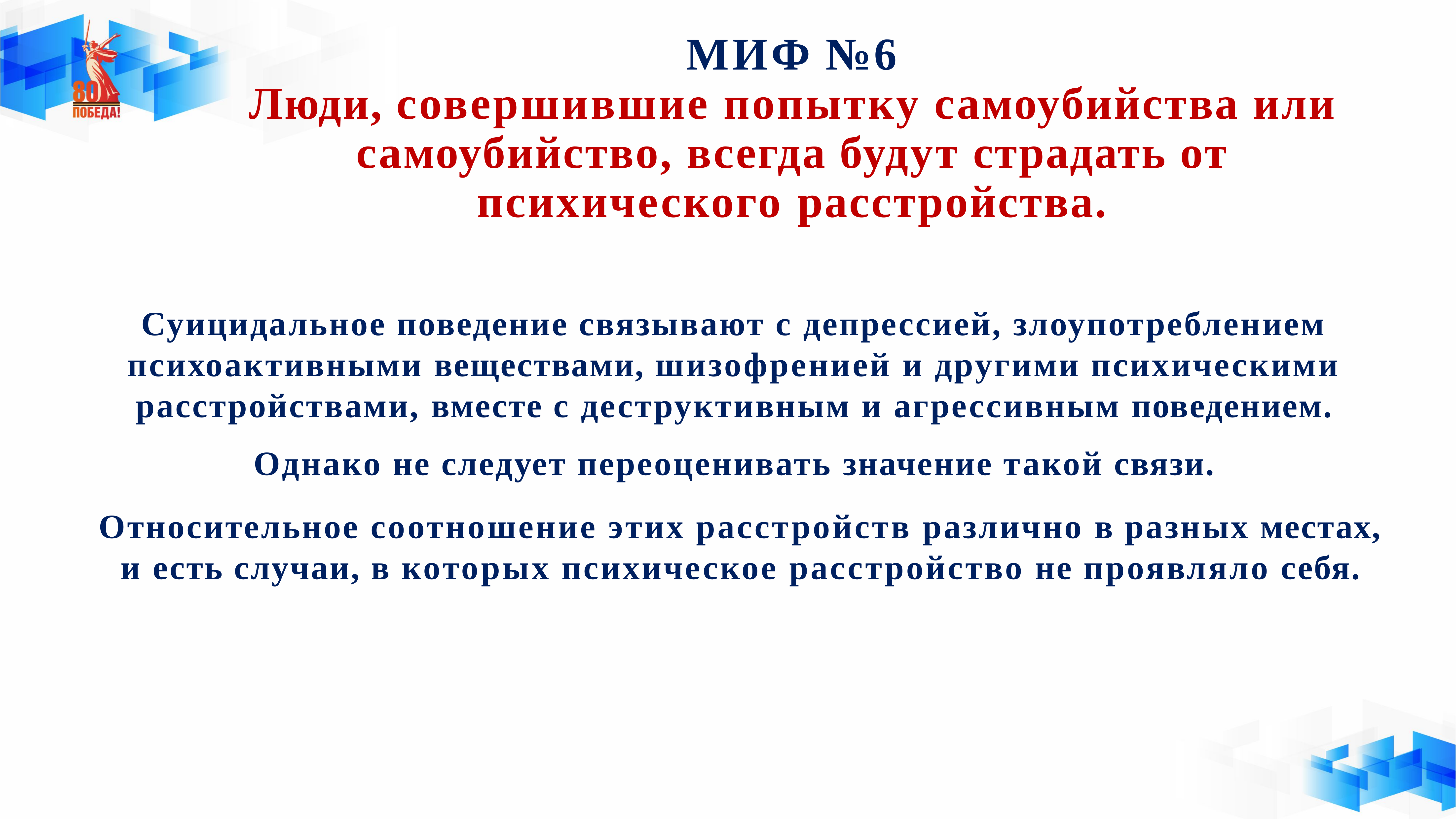

# МИФ №6 Люди, совершившие попытку самоубийства или самоубийство, всегда будут страдать от психического расстройства.
Суицидальное поведение связывают с депрессией, злоупотреблением психоактивными веществами, шизофренией и другими психическими расстройствами, вместе с деструктивным и агрессивным поведением.
Однако не следует переоценивать значение такой связи.
Относительное соотношение этих расстройств различно в разных местах, и есть случаи, в которых психическое расстройство не проявляло себя.